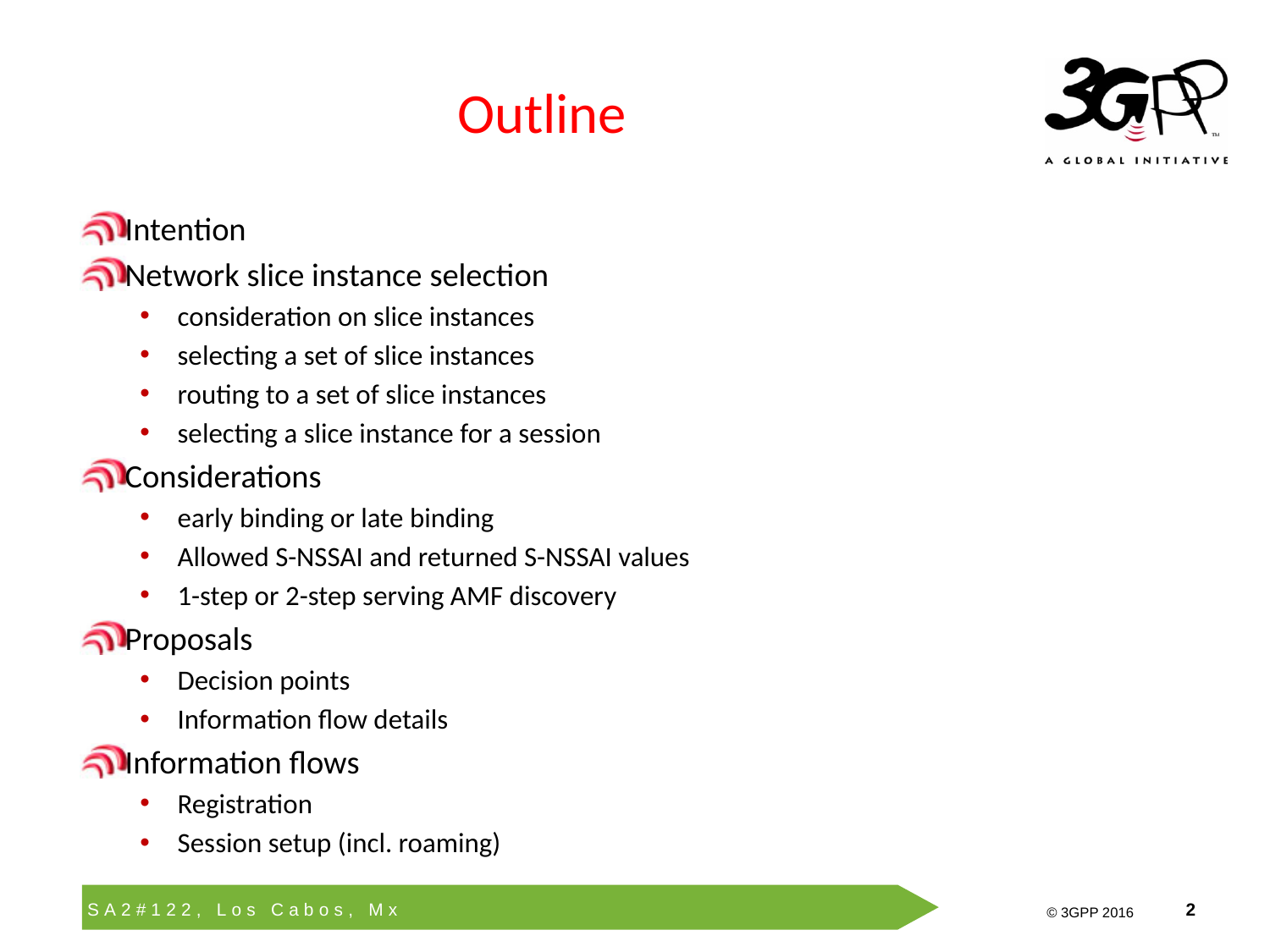

# Outline
Intention
Network slice instance selection
consideration on slice instances
selecting a set of slice instances
routing to a set of slice instances
selecting a slice instance for a session
Considerations
early binding or late binding
Allowed S-NSSAI and returned S-NSSAI values
1-step or 2-step serving AMF discovery
Proposals
Decision points
Information flow details
Information flows
Registration
Session setup (incl. roaming)